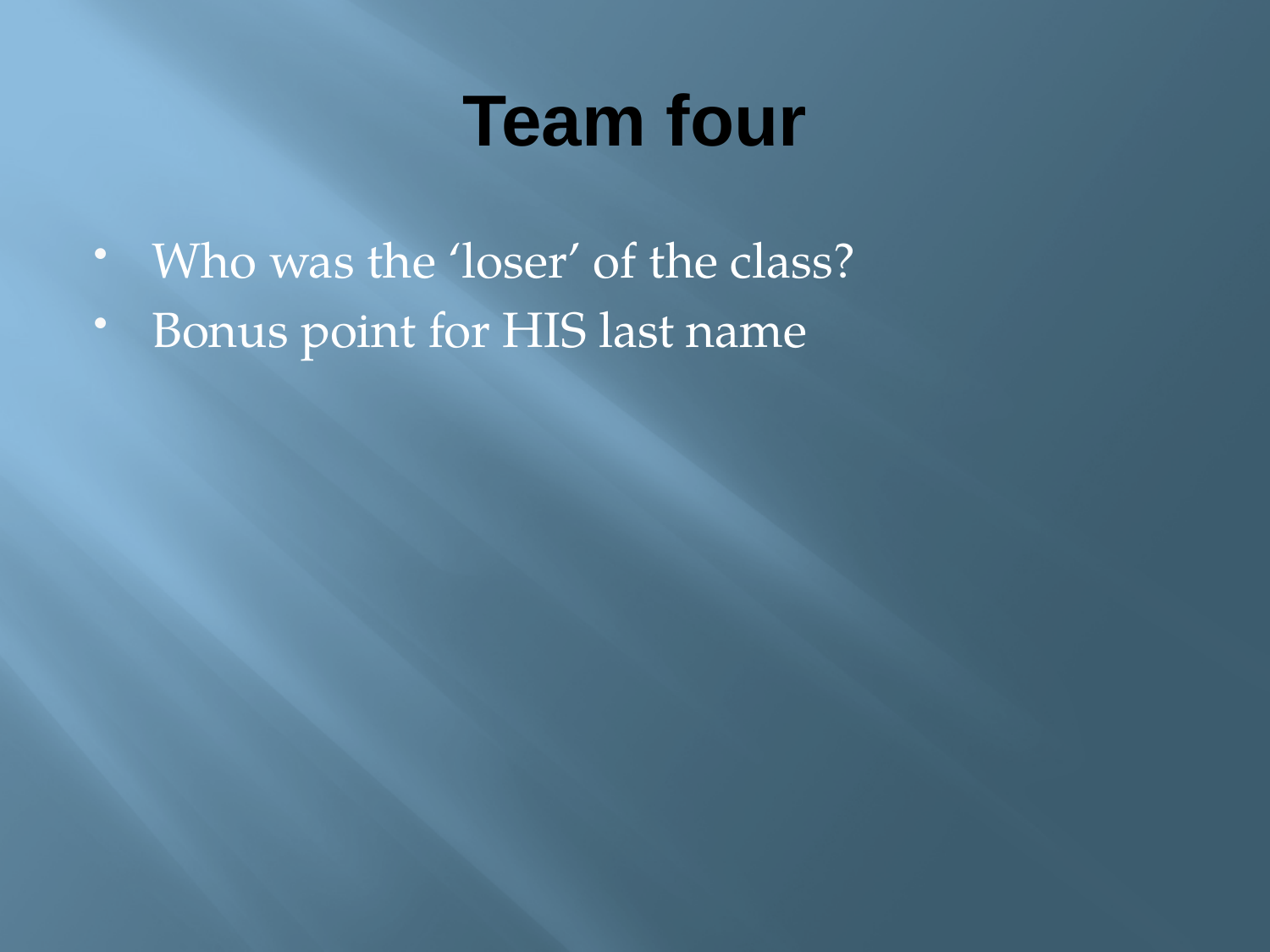

# Team four
Who was the ‘loser’ of the class?
Bonus point for HIS last name